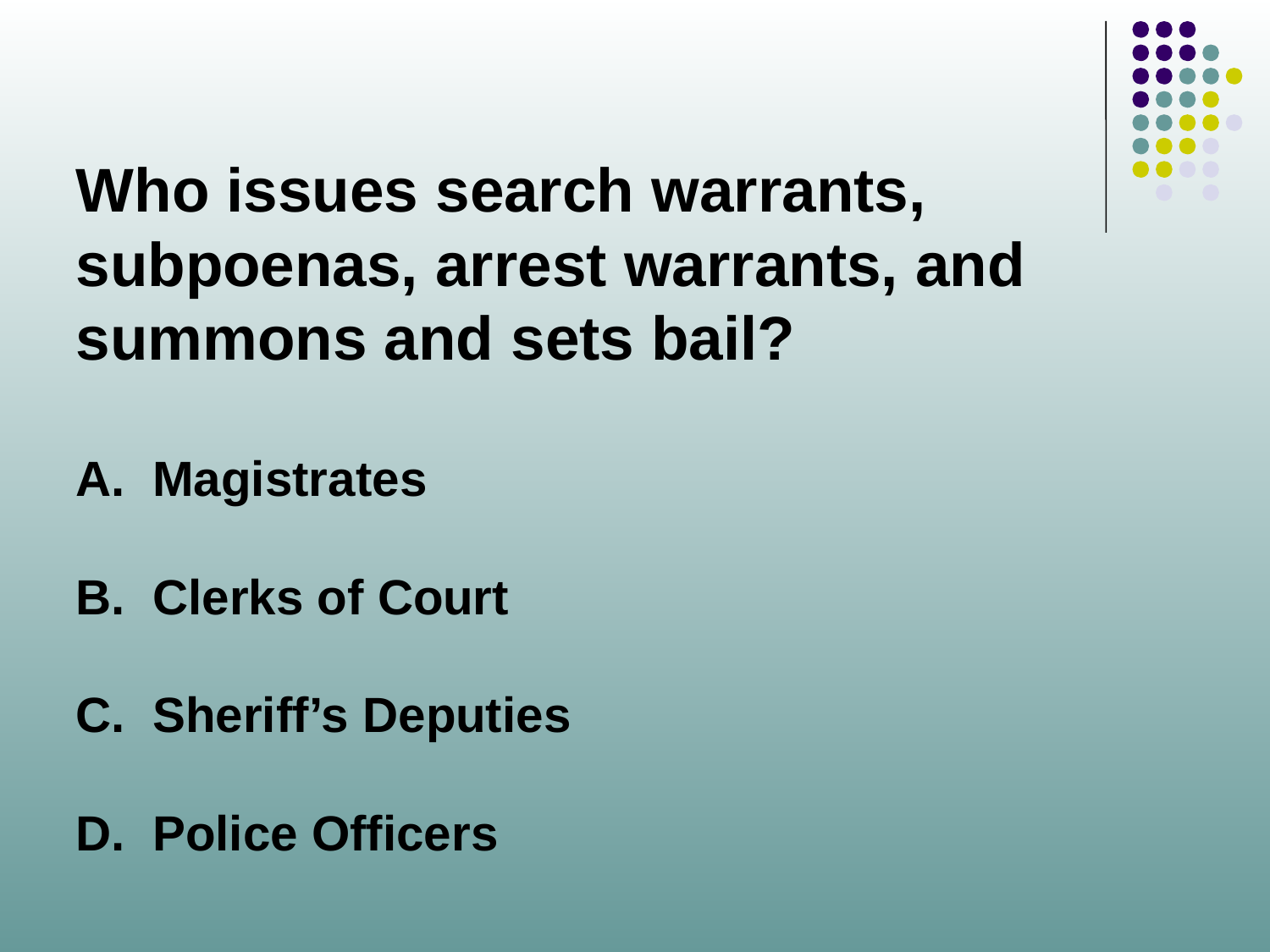

Who issues search warrants, subpoenas, arrest warrants, and summons and sets bail?
A.  Magistrates
B.  Clerks of Court
C.  Sheriff’s Deputies
D.  Police Officers